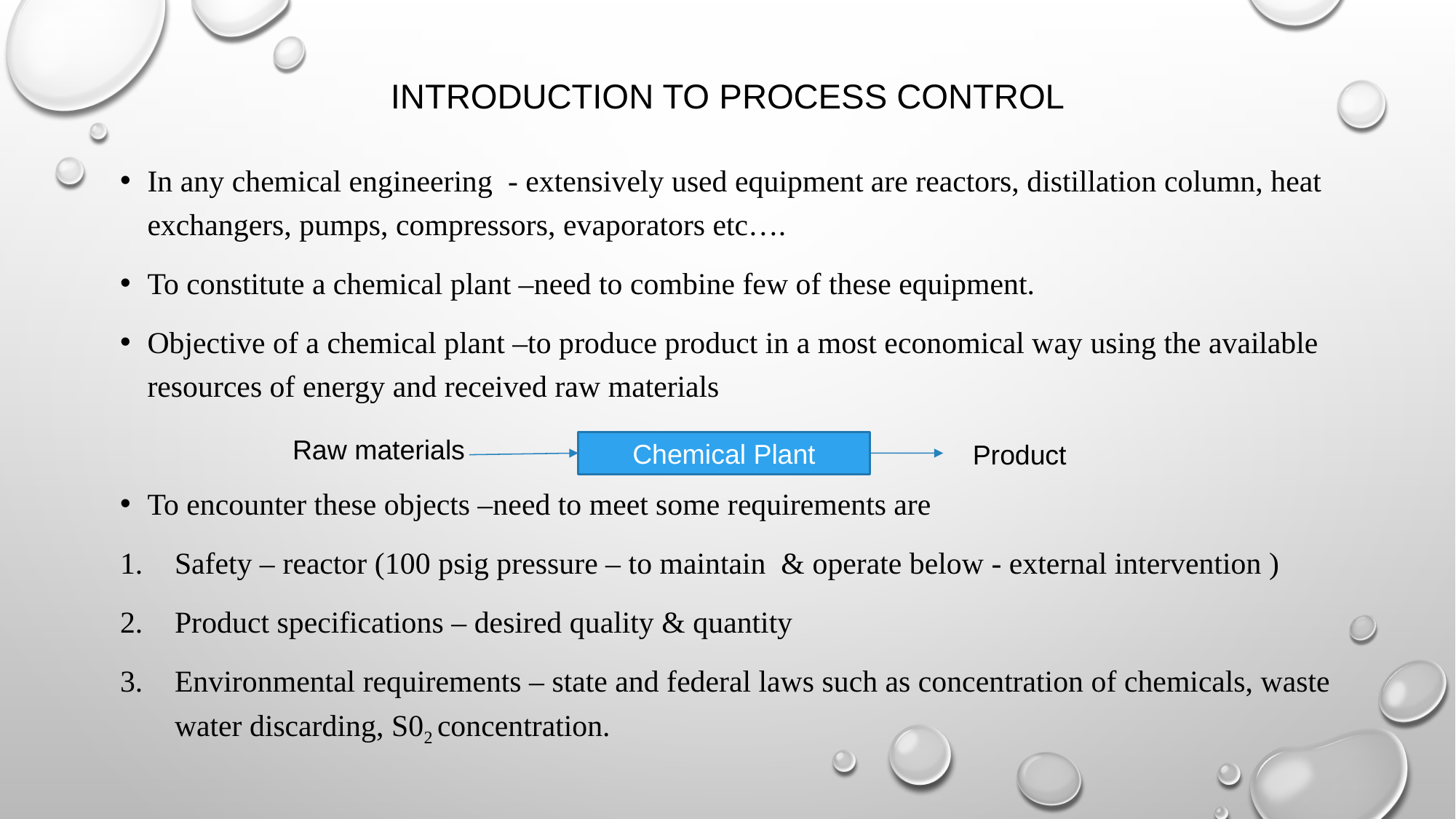

# Introduction to Process Control
In any chemical engineering  - extensively used equipment are reactors, distillation column, heat exchangers, pumps, compressors, evaporators etc….
To constitute a chemical plant –need to combine few of these equipment.
Objective of a chemical plant –to produce product in a most economical way using the available resources of energy and received raw materials

To encounter these objects –need to meet some requirements are
Safety – reactor (100 psig pressure – to maintain  & operate below - external intervention )
Product specifications – desired quality & quantity
Environmental requirements – state and federal laws such as concentration of chemicals, waste water discarding, S02 concentration.
Raw materials
Chemical Plant
Product